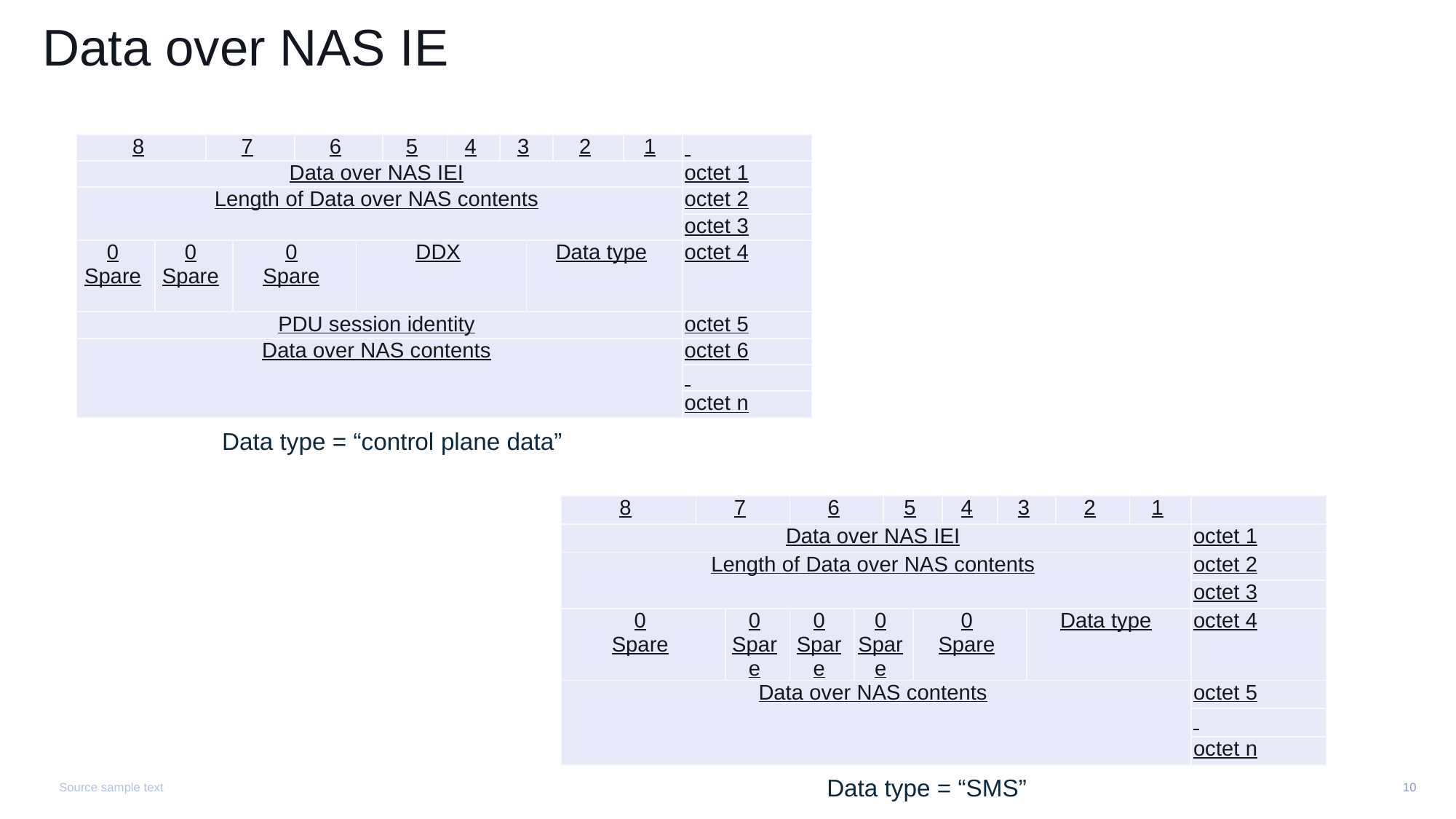

# Data over NAS IE
| 8 |  | 7 |  | 6 |  | 5 | 4 | 3 |  | 2 | 1 |  |
| --- | --- | --- | --- | --- | --- | --- | --- | --- | --- | --- | --- | --- |
| Data over NAS IEI |  |  |  |  |  |  |  |  |  |  |  | octet 1 |
| Length of Data over NAS contents |  |  |  |  |  |  |  |  |  |  |  | octet 2 |
|  |  |  |  |  |  |  |  |  |  |  |  | octet 3 |
| 0 Spare | 0 Spare |  | 0 Spare |  | DDX |  |  |  | Data type |  |  | octet 4 |
| PDU session identity |  |  |  |  |  |  |  |  |  |  |  | octet 5 |
| Data over NAS contents |  |  |  |  |  |  |  |  |  |  |  | octet 6 |
|  |  |  |  |  |  |  |  |  |  |  |  |  |
|  |  |  |  |  |  |  |  |  |  |  |  | octet n |
Data type = “control plane data”
| 8 | 7 |  | 6 |  | 5 |  | 4 | 3 |  | 2 | 1 |  |
| --- | --- | --- | --- | --- | --- | --- | --- | --- | --- | --- | --- | --- |
| Data over NAS IEI |  |  |  |  |  |  |  |  |  |  |  | octet 1 |
| Length of Data over NAS contents |  |  |  |  |  |  |  |  |  |  |  | octet 2 |
|  |  |  |  |  |  |  |  |  |  |  |  | octet 3 |
| 0 Spare |  | 0 Spare | 0 Spare | 0 Spare |  | 0 Spare |  |  | Data type |  |  | octet 4 |
| Data over NAS contents |  |  |  |  |  |  |  |  |  |  |  | octet 5 |
|  |  |  |  |  |  |  |  |  |  |  |  |  |
|  |  |  |  |  |  |  |  |  |  |  |  | octet n |
Data type = “SMS”
Source sample text